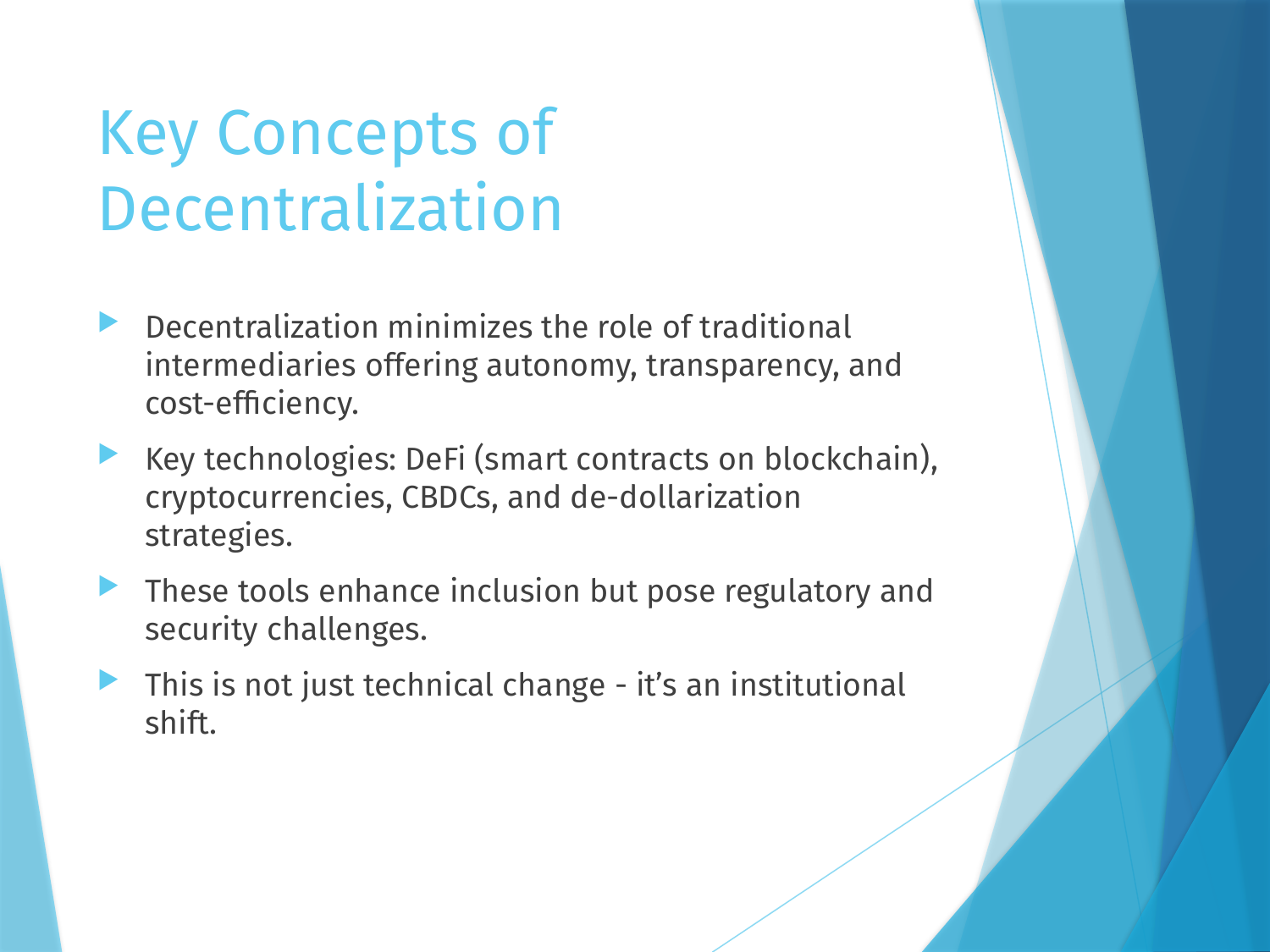

# Key Concepts of Decentralization
Decentralization minimizes the role of traditional intermediaries offering autonomy, transparency, and cost-efficiency.
Key technologies: DeFi (smart contracts on blockchain), cryptocurrencies, CBDCs, and de-dollarization strategies.
These tools enhance inclusion but pose regulatory and security challenges.
This is not just technical change - it’s an institutional shift.